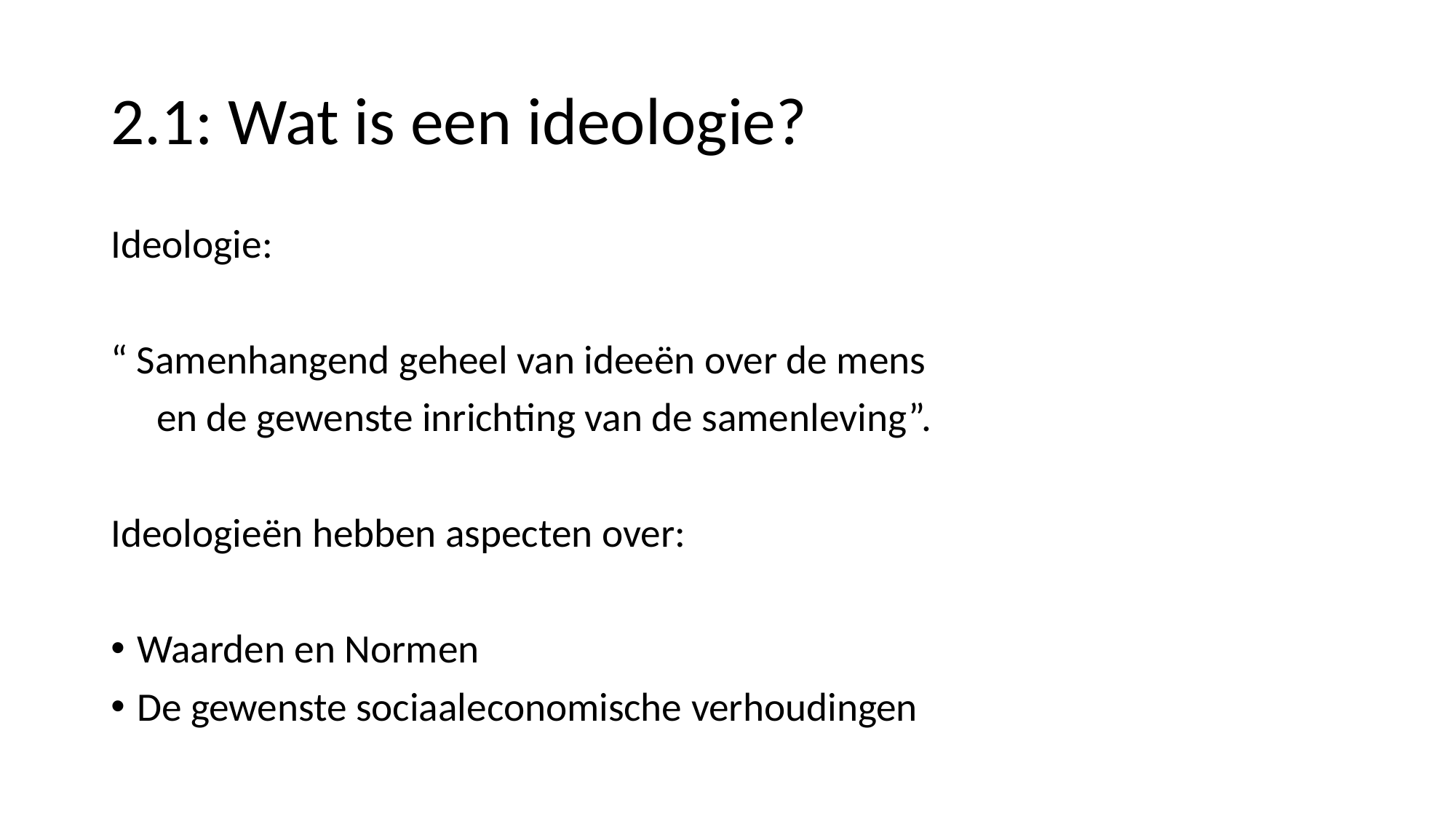

# 2.1: Wat is een ideologie?
Ideologie:

“ Samenhangend geheel van ideeën over de mens
     en de gewenste inrichting van de samenleving”.

Ideologieën hebben aspecten over:

Waarden en Normen
De gewenste sociaaleconomische verhoudingen